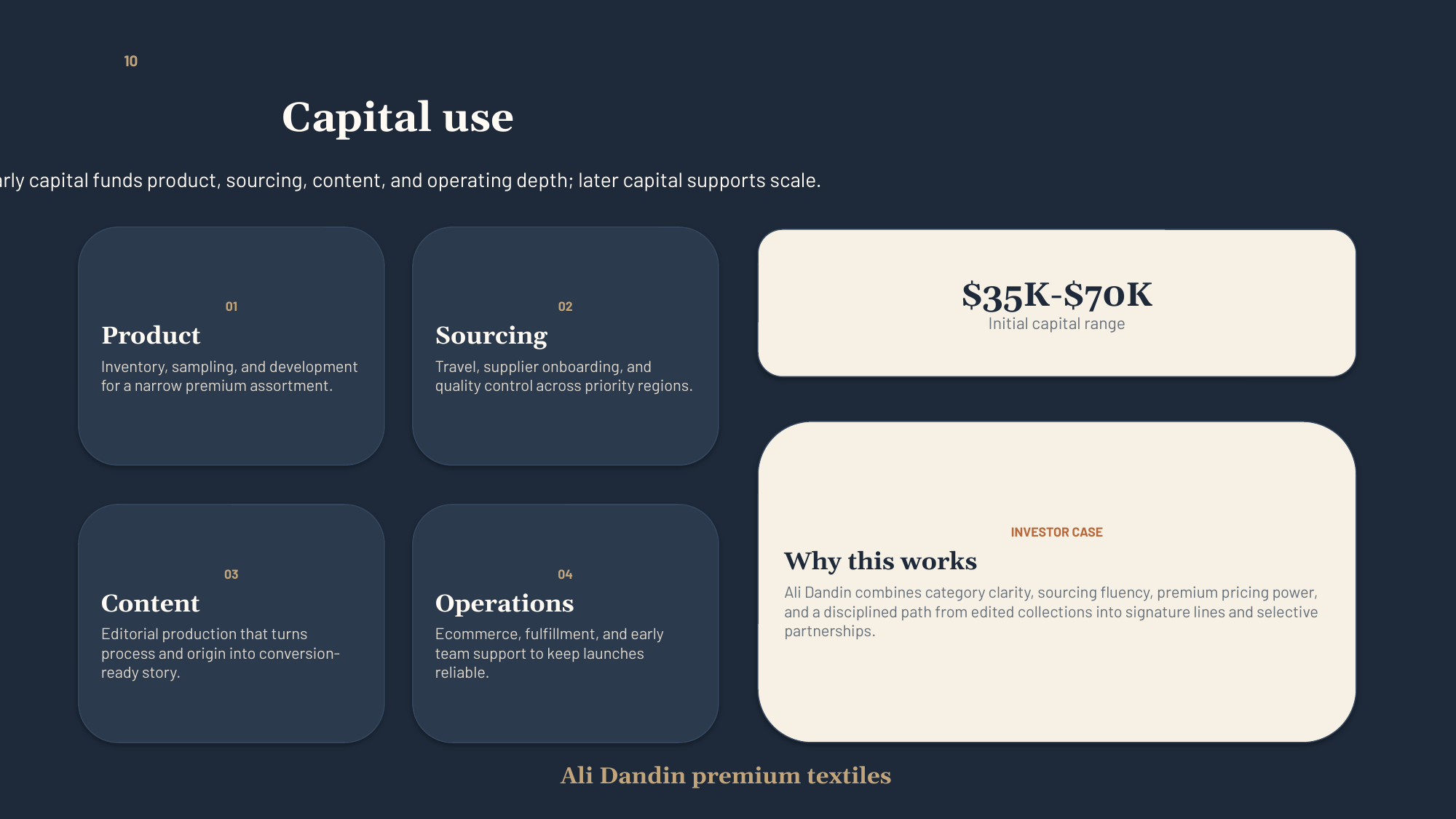

10
Capital use
Early capital funds product, sourcing, content, and operating depth; later capital supports scale.
01
Product
Inventory, sampling, and development for a narrow premium assortment.
02
Sourcing
Travel, supplier onboarding, and quality control across priority regions.
$35K-$70K
Initial capital range
INVESTOR CASE
Why this works
Ali Dandin combines category clarity, sourcing fluency, premium pricing power, and a disciplined path from edited collections into signature lines and selective partnerships.
03
Content
Editorial production that turns process and origin into conversion-ready story.
04
Operations
Ecommerce, fulfillment, and early team support to keep launches reliable.
Ali Dandin premium textiles